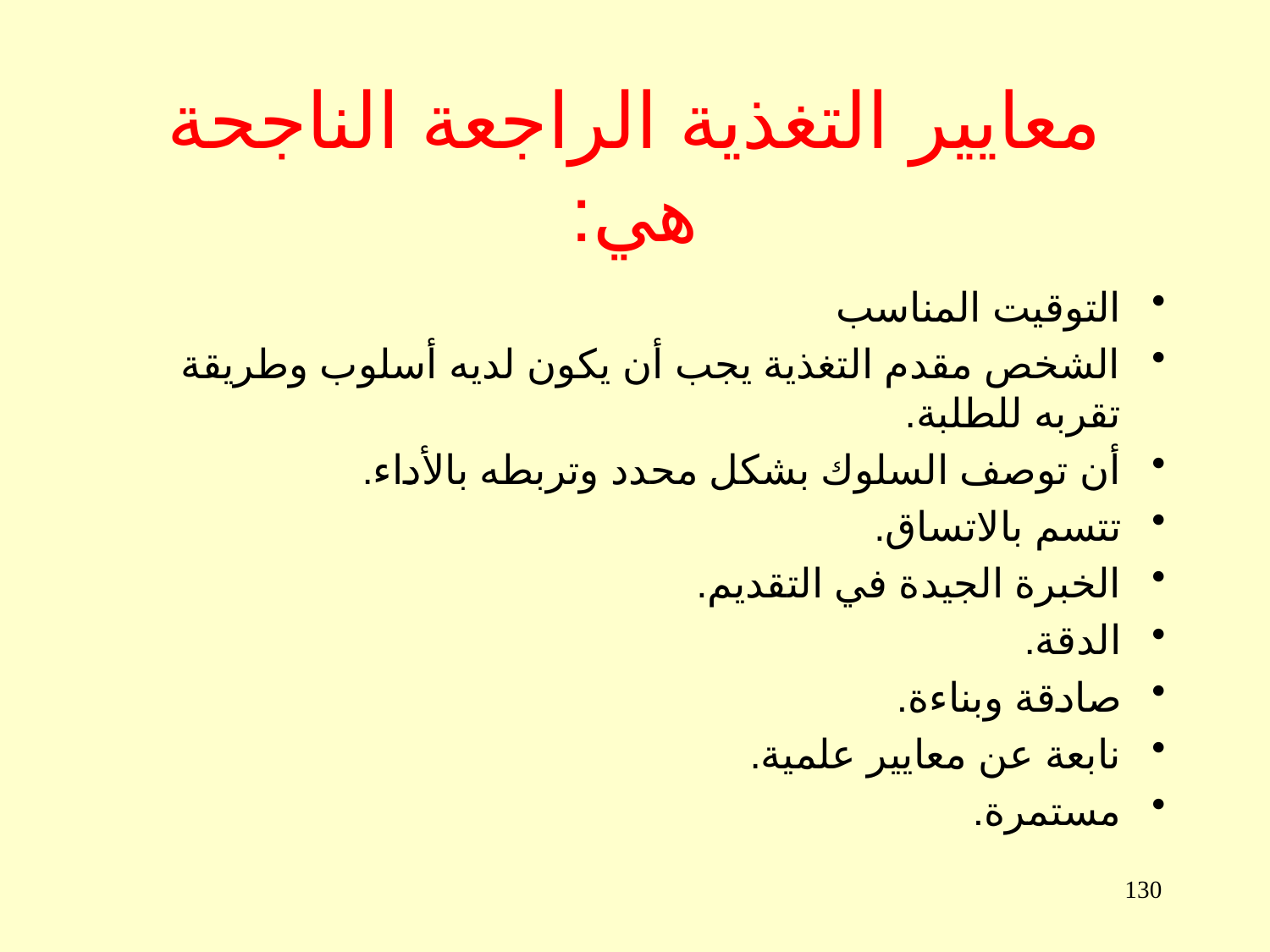

# معايير التغذية الراجعة الناجحة هي:
التوقيت المناسب
الشخص مقدم التغذية يجب أن يكون لديه أسلوب وطريقة تقربه للطلبة.
أن توصف السلوك بشكل محدد وتربطه بالأداء.
تتسم بالاتساق.
الخبرة الجيدة في التقديم.
الدقة.
صادقة وبناءة.
نابعة عن معايير علمية.
مستمرة.

130